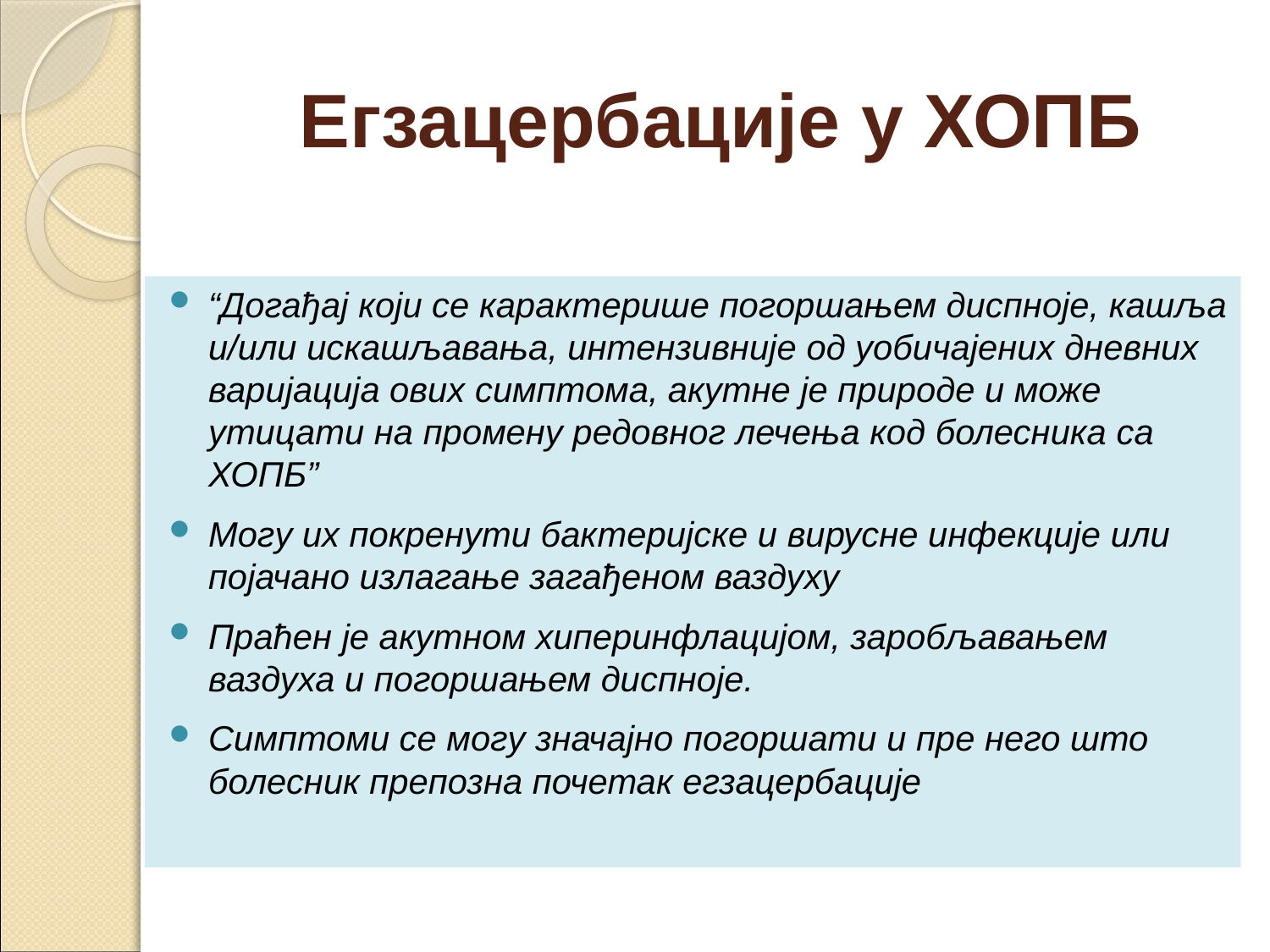

# Егзацербације у ХОПБ
“Догађај који се карактерише погоршањем диспноје, кашља и/или искашљавања, интензивније од уобичајених дневних варијација ових симптома, акутне је природе и може утицати на промену редовног лечења код болесника са ХОПБ”
Могу их покренути бактеријске и вирусне инфекције или појачано излагање загађеном ваздуху
Праћен је акутном хиперинфлацијом, заробљавањем ваздуха и погоршањем диспноје.
Симптоми се могу значајно погоршати и пре него што болесник препозна почетак егзацербације